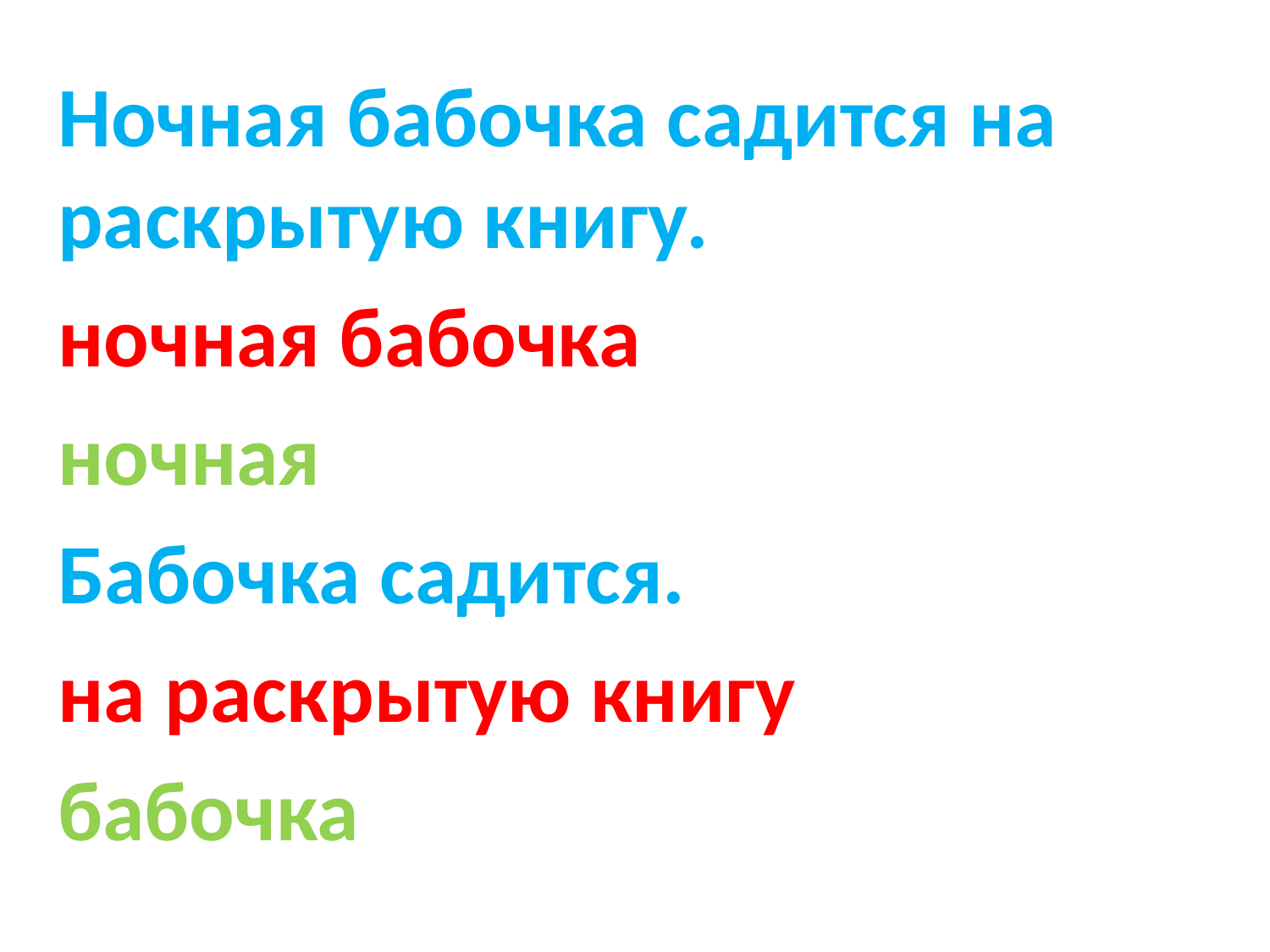

Ночная бабочка садится на раскрытую книгу.
ночная бабочка
ночная
Бабочка садится.
на раскрытую книгу
бабочка